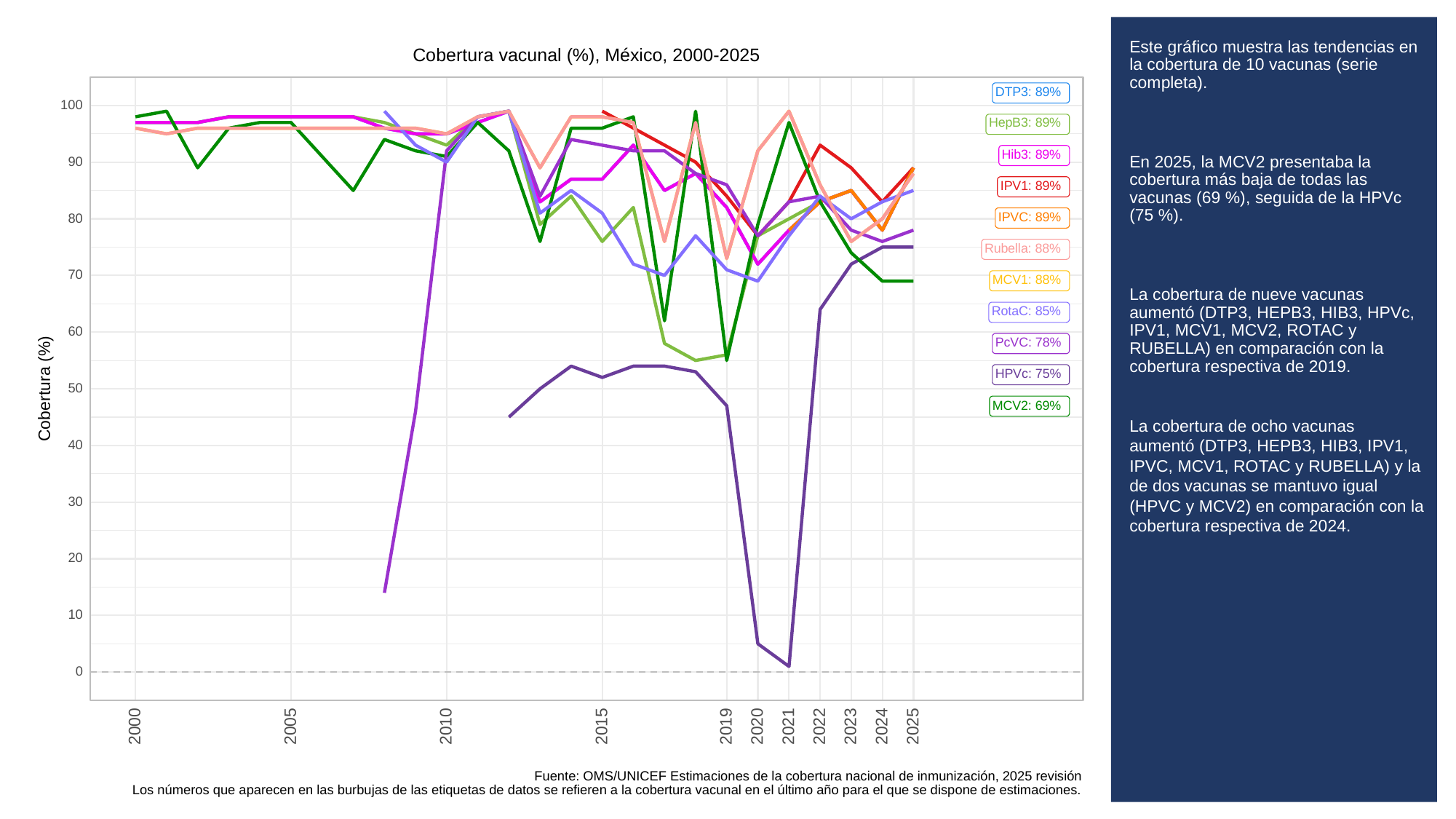

# Este gráfico muestra las tendencias en la cobertura de 10 vacunas (serie completa).

En 2025, la MCV2 presentaba la cobertura más baja de todas las vacunas (69 %), seguida de la HPVc (75 %).

La cobertura de nueve vacunas aumentó (DTP3, HEPB3, HIB3, HPVc, IPV1, MCV1, MCV2, ROTAC y RUBELLA) en comparación con la cobertura respectiva de 2019.

La cobertura de ocho vacunas aumentó (DTP3, HEPB3, HIB3, IPV1, IPVC, MCV1, ROTAC y RUBELLA) y la de dos vacunas se mantuvo igual (HPVC y MCV2) en comparación con la cobertura respectiva de 2024.

Cobertura vacunal (%), México, 2000-2025

DTP3: 89%

100

HepB3: 89%

Hib3: 89%

90

IPV1: 89%

IPVC: 89%
80

Rubella: 88%

70

MCV1: 88%

RotaC: 85%
60

PcVC: 78%

HPVc: 75%
Cobertura (%)
50

MCV2: 69%

40

30

20

10

0

2023
2000
2005
2010
2015
2019
2020
2021
2022
2024
2025
Fuente: OMS/UNICEF Estimaciones de la cobertura nacional de inmunización, 2025 revisión
Los números que aparecen en las burbujas de las etiquetas de datos se refieren a la cobertura vacunal en el último año para el que se dispone de estimaciones.